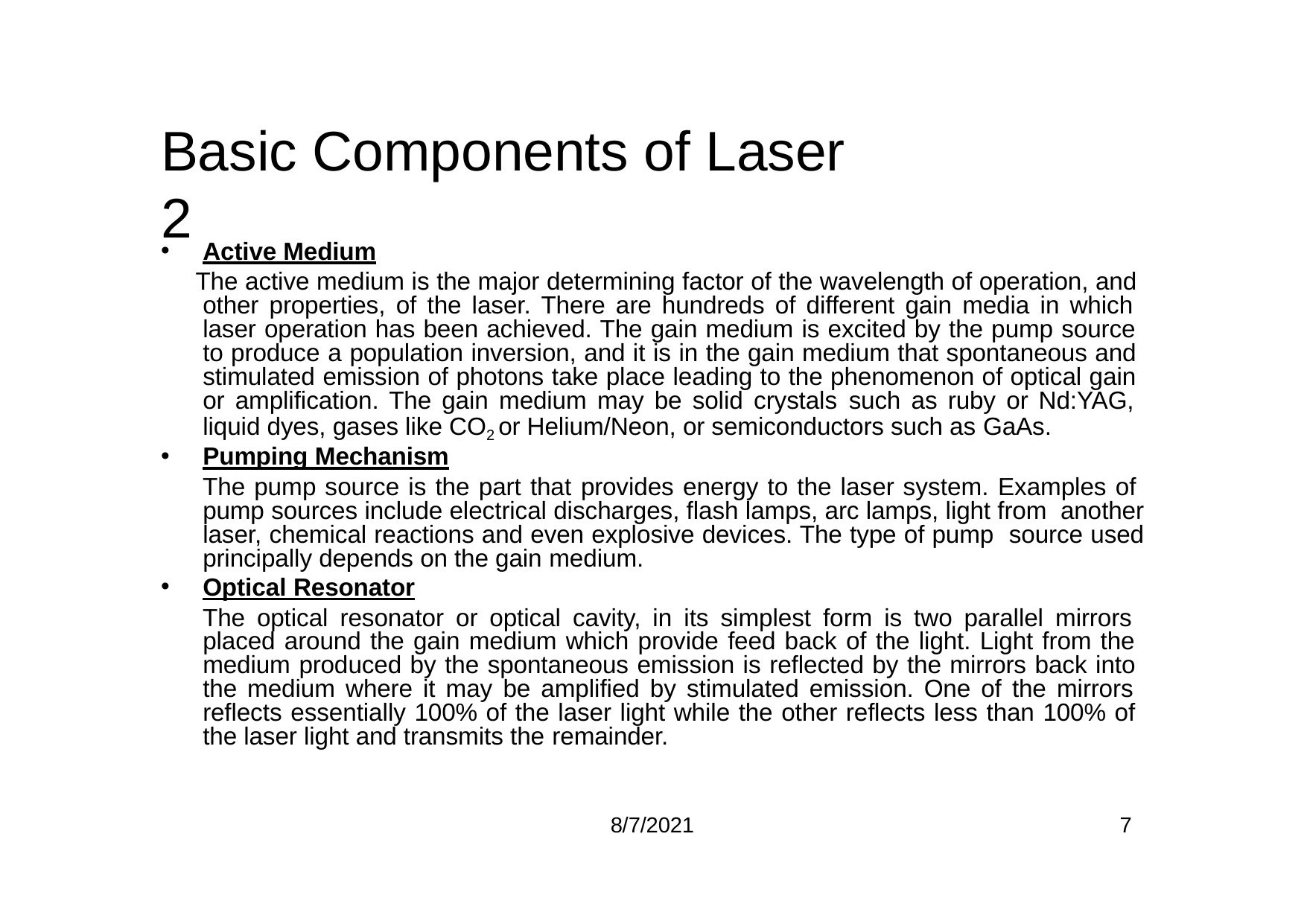

# Basic Components of Laser	2
Active Medium
The active medium is the major determining factor of the wavelength of operation, and  other properties, of the laser. There are hundreds of different gain media in which  laser operation has been achieved. The gain medium is excited by the pump source  to produce a population inversion, and it is in the gain medium that spontaneous and  stimulated emission of photons take place leading to the phenomenon of optical gain  or amplification. The gain medium may be solid crystals such as ruby or Nd:YAG,  liquid dyes, gases like CO2 or Helium/Neon, or semiconductors such as GaAs.
Pumping Mechanism
The pump source is the part that provides energy to the laser system. Examples of  pump sources include electrical discharges, flash lamps, arc lamps, light from  another laser, chemical reactions and even explosive devices. The type of pump  source used principally depends on the gain medium.
Optical Resonator
The optical resonator or optical cavity, in its simplest form is two parallel mirrors  placed around the gain medium which provide feed back of the light. Light from the  medium produced by the spontaneous emission is reflected by the mirrors back into  the medium where it may be amplified by stimulated emission. One of the mirrors  reflects essentially 100% of the laser light while the other reflects less than 100% of  the laser light and transmits the remainder.
8/7/2021
7